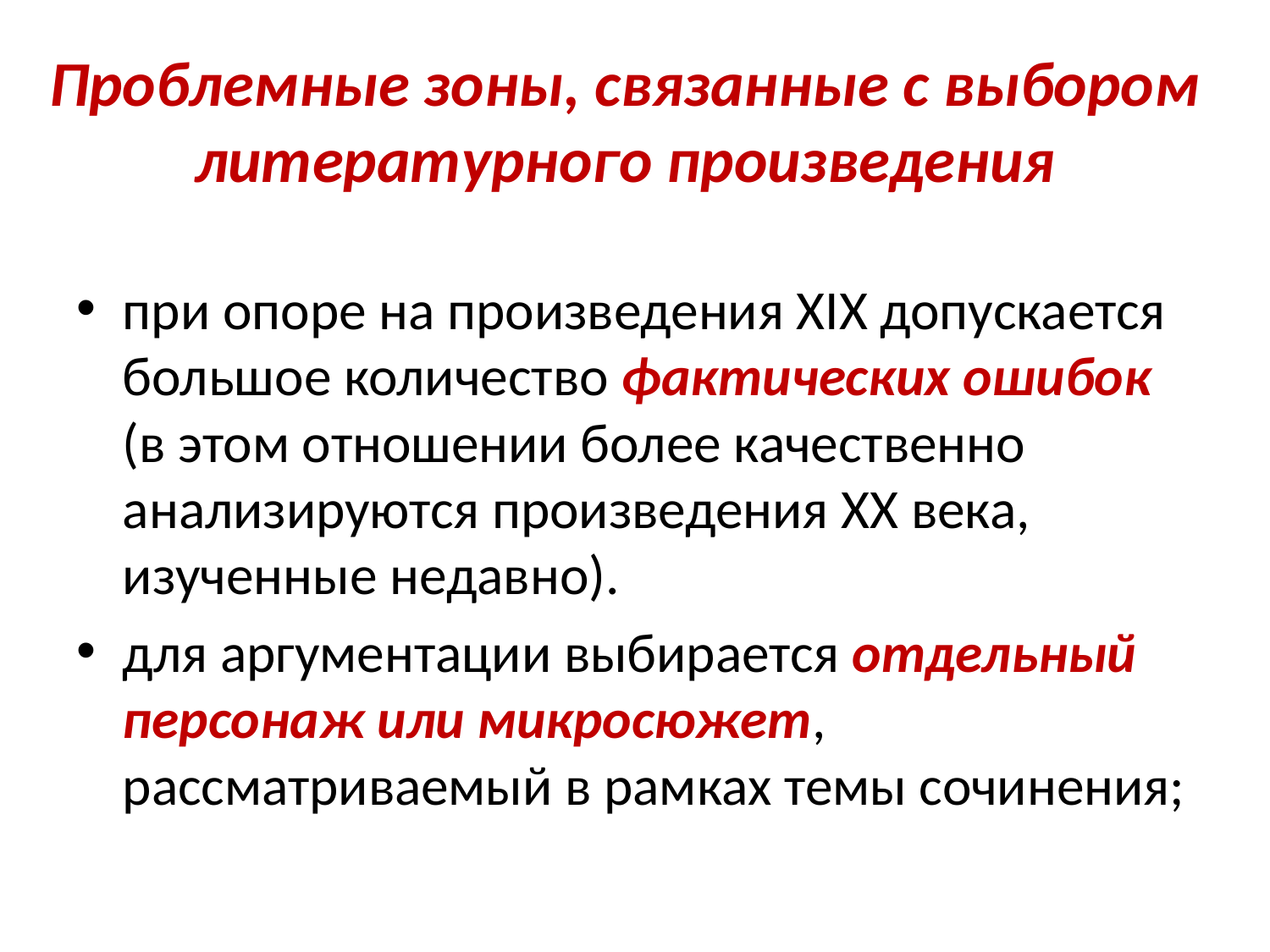

# Проблемные зоны, связанные с выбором литературного произведения
при опоре на произведения XIX допускается большое количество фактических ошибок (в этом отношении более качественно анализируются произведения XX века, изученные недавно).
для аргументации выбирается отдельный персонаж или микросюжет, рассматриваемый в рамках темы сочинения;